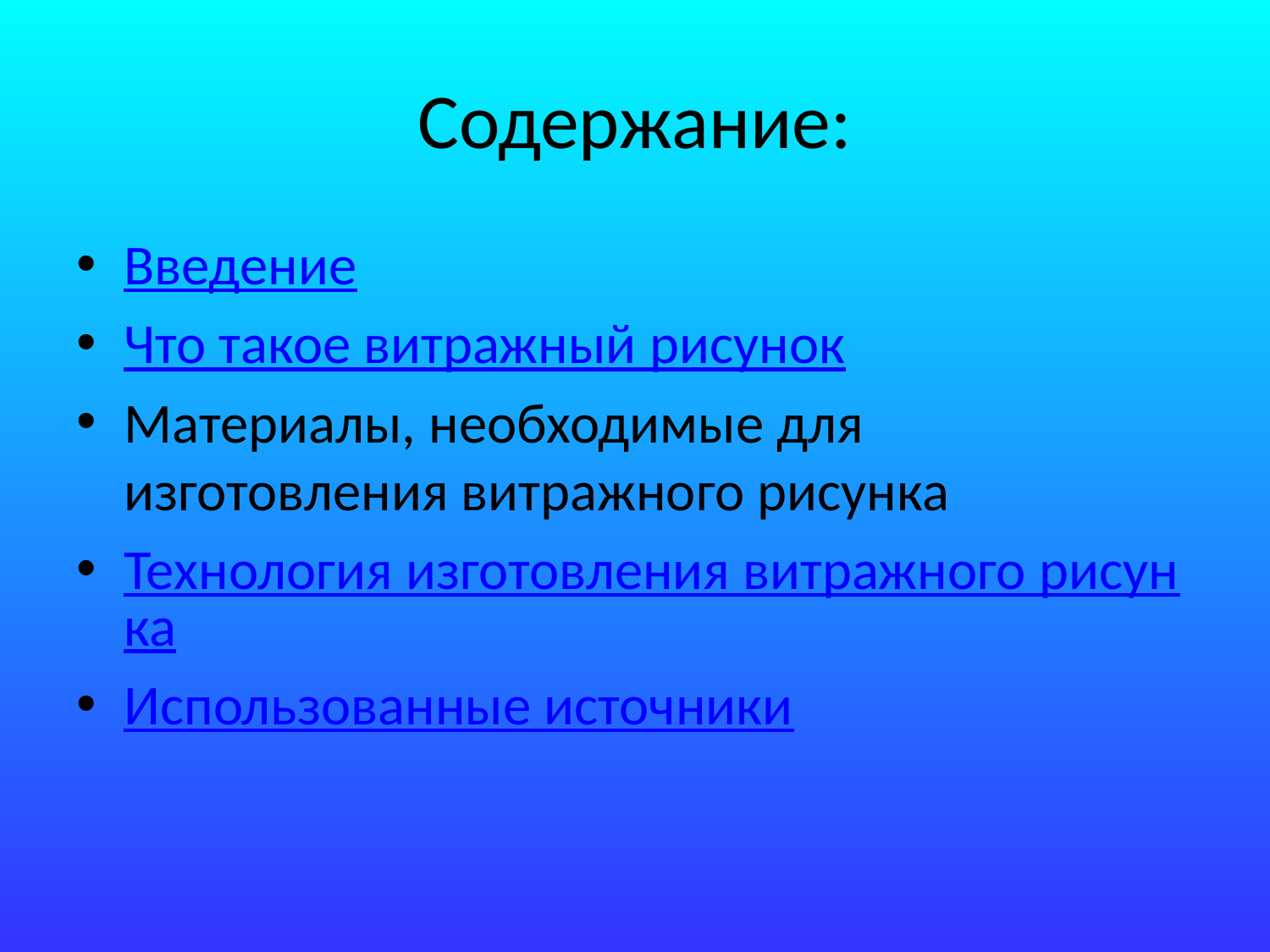

# Содержание:
Введение
Что такое витражный рисунок
Материалы, необходимые для изготовления витражного рисунка
Технология изготовления витражного рисунка
Использованные источники